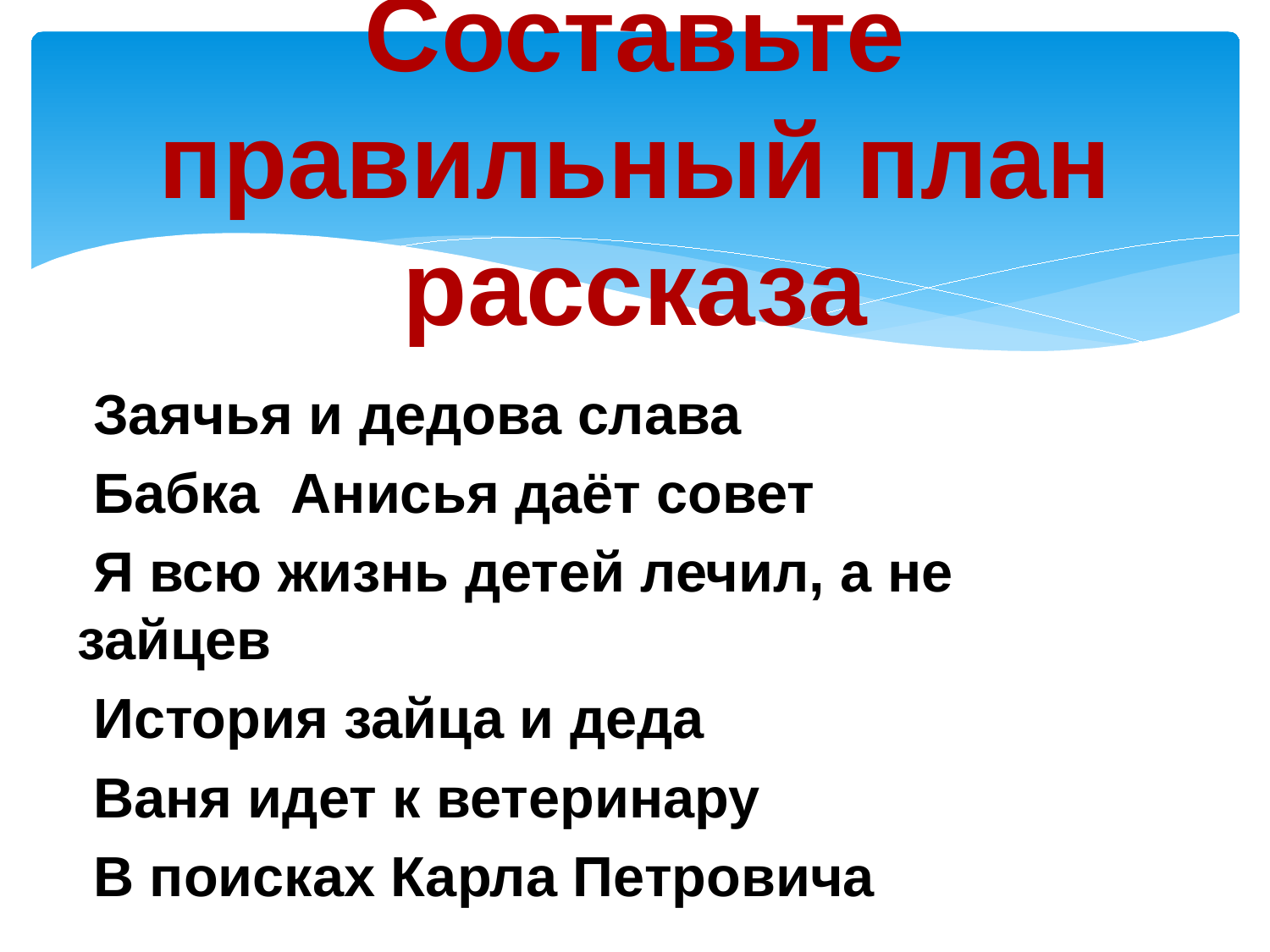

# Составьте правильный план рассказа
 Заячья и дедова слава
 Бабка  Анисья даёт совет
 Я всю жизнь детей лечил, а не зайцев
 История зайца и деда
 Ваня идет к ветеринару
 В поисках Карла Петровича